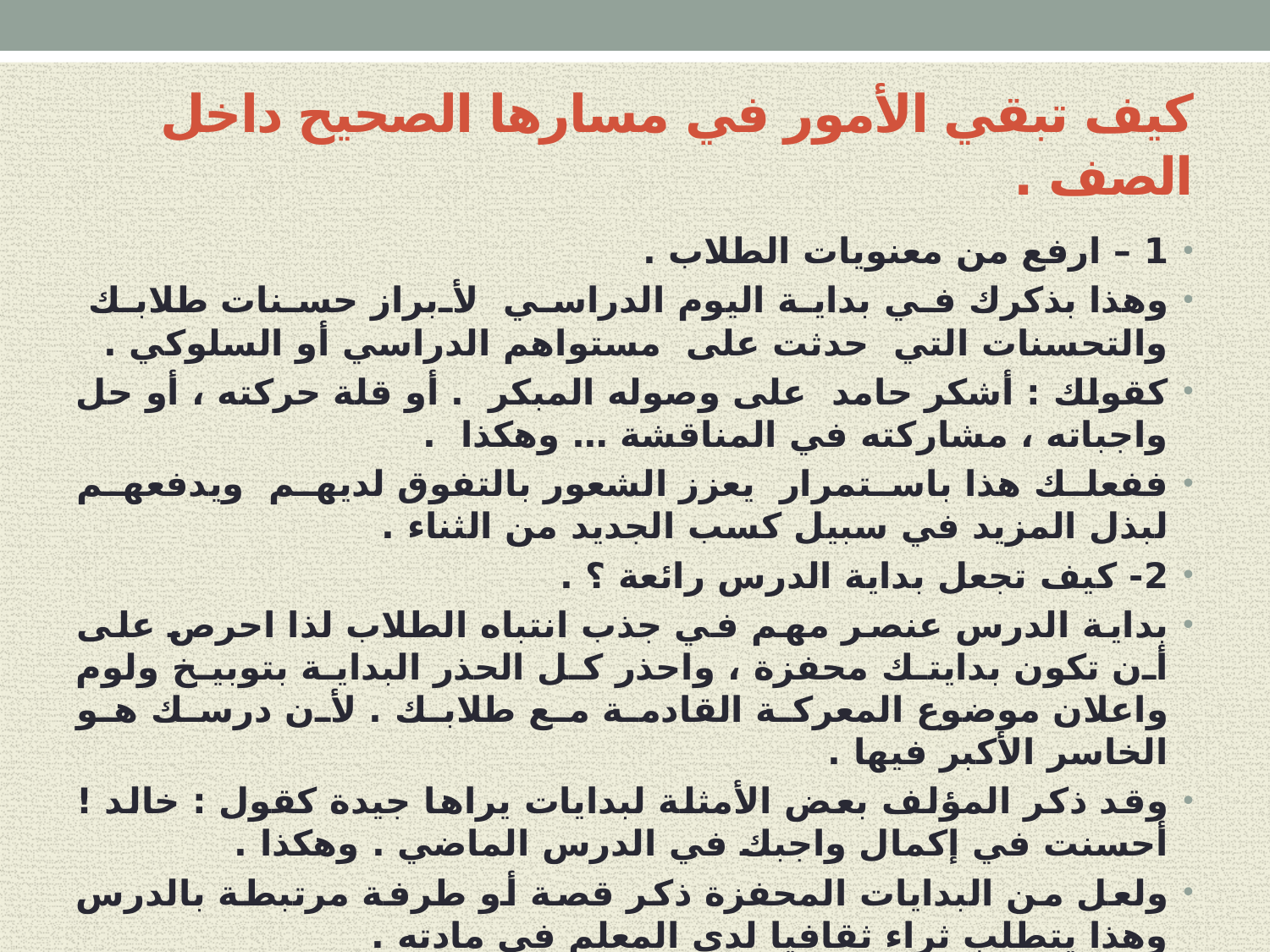

# كيف تبقي الأمور في مسارها الصحيح داخل الصف .
1 – ارفع من معنويات الطلاب .
وهذا بذكرك في بداية اليوم الدراسي  لأبراز حسنات طلابك  والتحسنات التي  حدثت على  مستواهم الدراسي أو السلوكي .
كقولك : أشكر حامد  على وصوله المبكر  . أو قلة حركته ، أو حل واجباته ، مشاركته في المناقشة … وهكذا  .
ففعلك هذا باستمرار  يعزز الشعور بالتفوق لديهم  ويدفعهم لبذل المزيد في سبيل كسب الجديد من الثناء .
2- كيف تجعل بداية الدرس رائعة ؟ .
بداية الدرس عنصر مهم في جذب انتباه الطلاب لذا احرص على أن تكون بدايتك محفزة ، واحذر كل الحذر البداية بتوبيخ ولوم واعلان موضوع المعركة القادمة مع طلابك . لأن درسك هو الخاسر الأكبر فيها .
وقد ذكر المؤلف بعض الأمثلة لبدايات يراها جيدة كقول : خالد ! أحسنت في إكمال واجبك في الدرس الماضي . وهكذا .
ولعل من البدايات المحفزة ذكر قصة أو طرفة مرتبطة بالدرس وهذا يتطلب ثراء ثقافيا لدى المعلم في مادته .
3- استعمال بطاقات توضيحية كبيرة .
الفكرة هي كتابة إجابات قصيرة عبارة عن كلمة واحدة مثلا على أوراق كبيرة مثل A4 وتعطى للطلبة عند دخولهم للصف ثم يسألون أسئلة مناسبة لما معهم من إجابات على أن يرفع الطالب الإجابة الصحيحة إن كانت لديه .
وتتميز هذه الفكرة بأنها في البداية فتضبط الصف مبكرا وبكونها حركية ومحسوسة .
أرى أن هذه الفكرة ممكن أن تدمج في النقطة السابقة كأحد الأساليب التي تجعل بداية رائعة